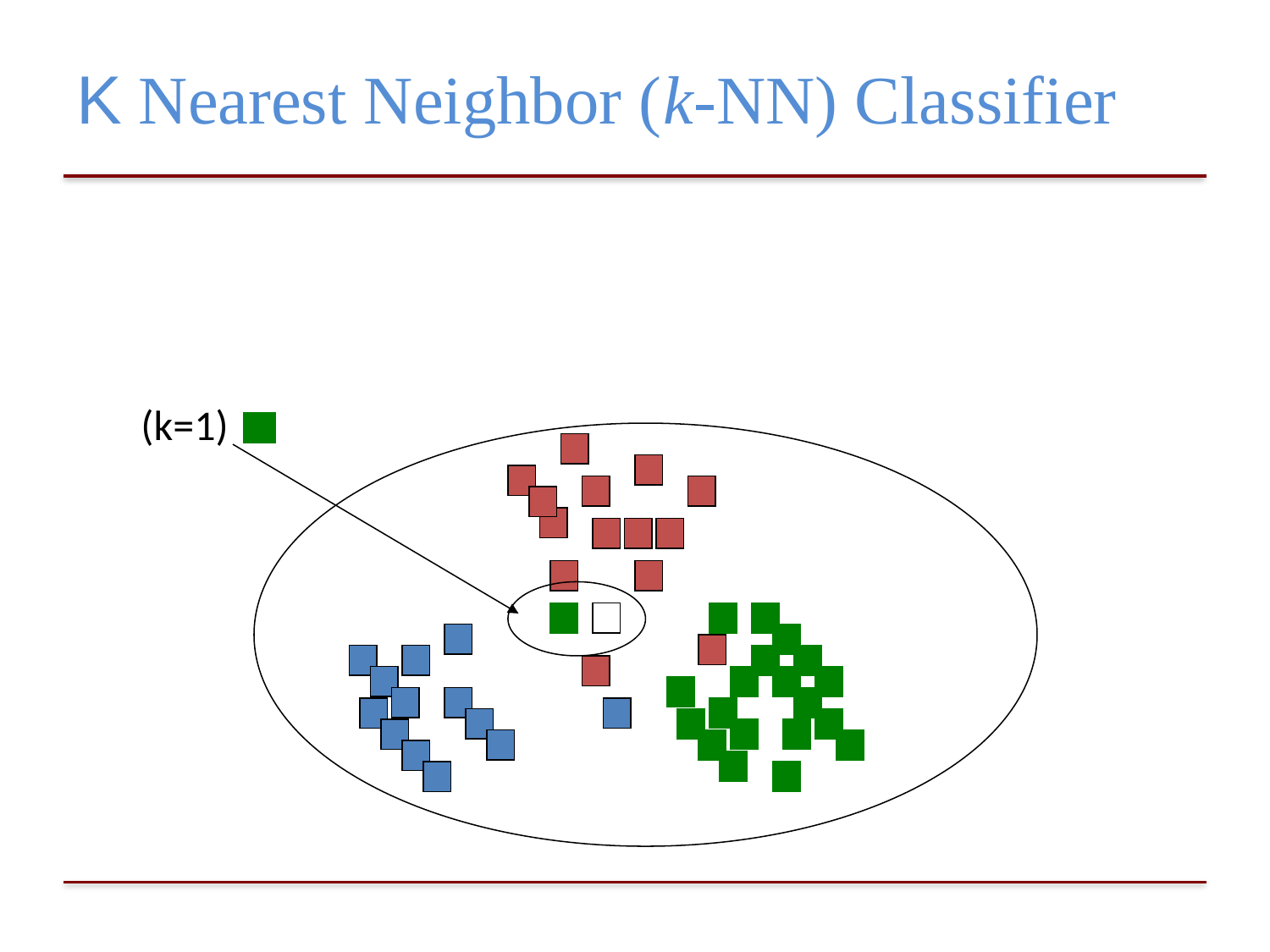

# K Nearest Neighbor (k-NN) Classifier

(k=1)